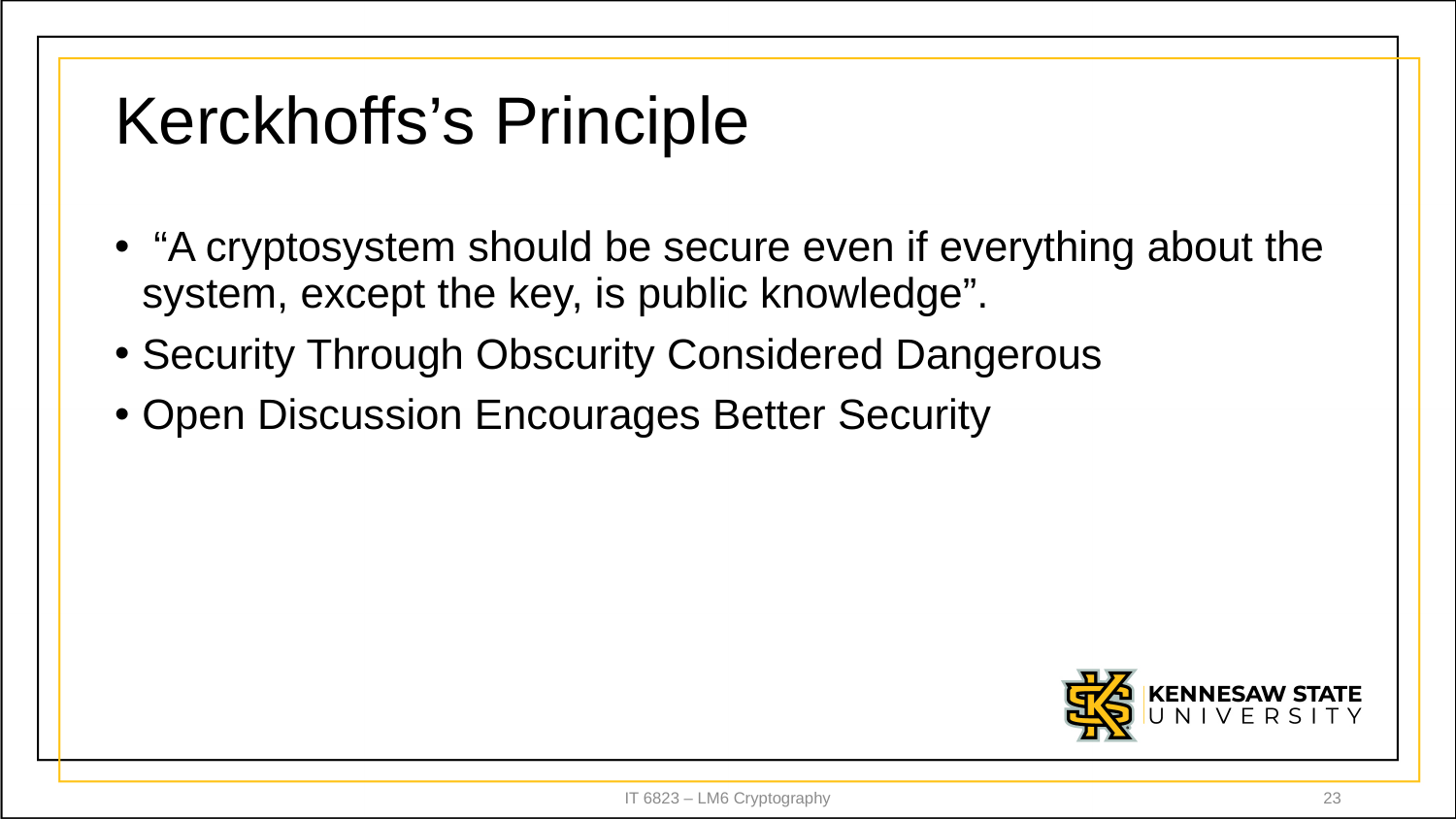

# Kerckhoffs’s Principle
 “A cryptosystem should be secure even if everything about the system, except the key, is public knowledge”.
Security Through Obscurity Considered Dangerous
Open Discussion Encourages Better Security
IT 6823 – LM6 Cryptography
23